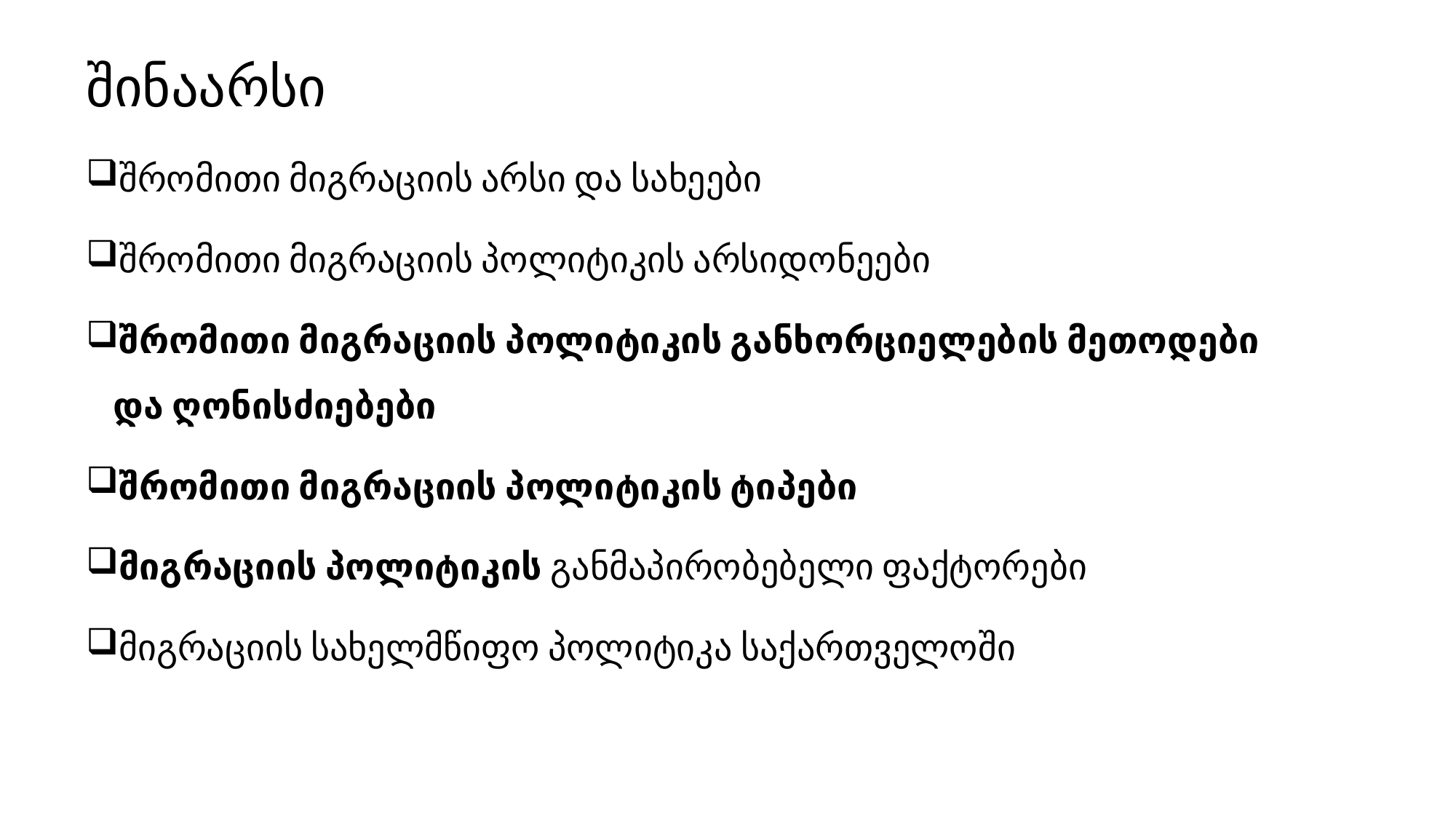

შინაარსი
შრომითი მიგრაციის არსი და სახეები
შრომითი მიგრაციის პოლიტიკის არსიდონეები
შრომითი მიგრაციის პოლიტიკის განხორციელების მეთოდები და ღონისძიებები
შრომითი მიგრაციის პოლიტიკის ტიპები
მიგრაციის პოლიტიკის განმაპირობებელი ფაქტორები
მიგრაციის სახელმწიფო პოლიტიკა საქართველოში